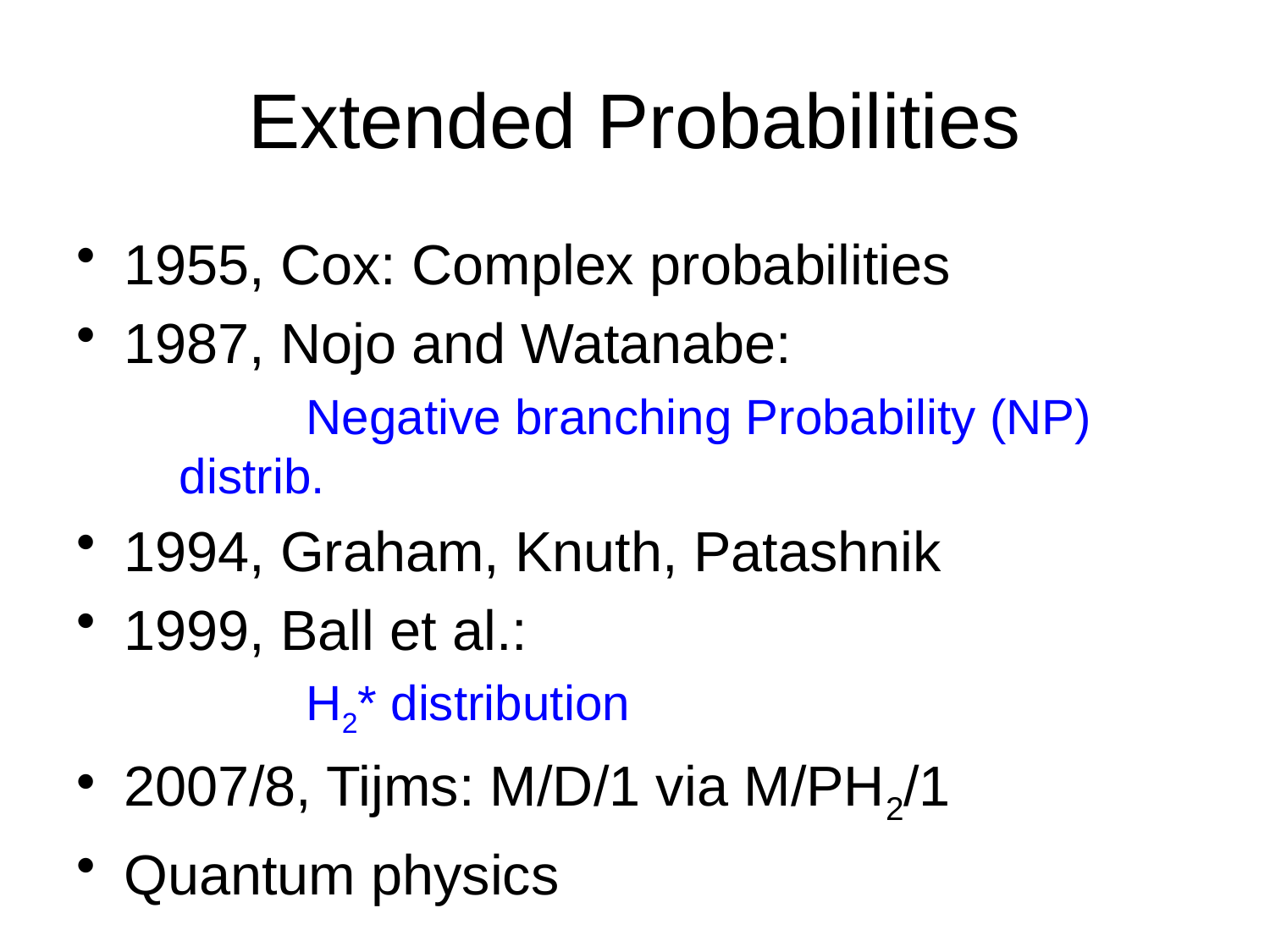

# Extended Probabilities
1955, Cox: Complex probabilities
1987, Nojo and Watanabe:
 		Negative branching Probability (NP) distrib.
1994, Graham, Knuth, Patashnik
1999, Ball et al.:
		H2* distribution
2007/8, Tijms: M/D/1 via M/PH2/1
Quantum physics